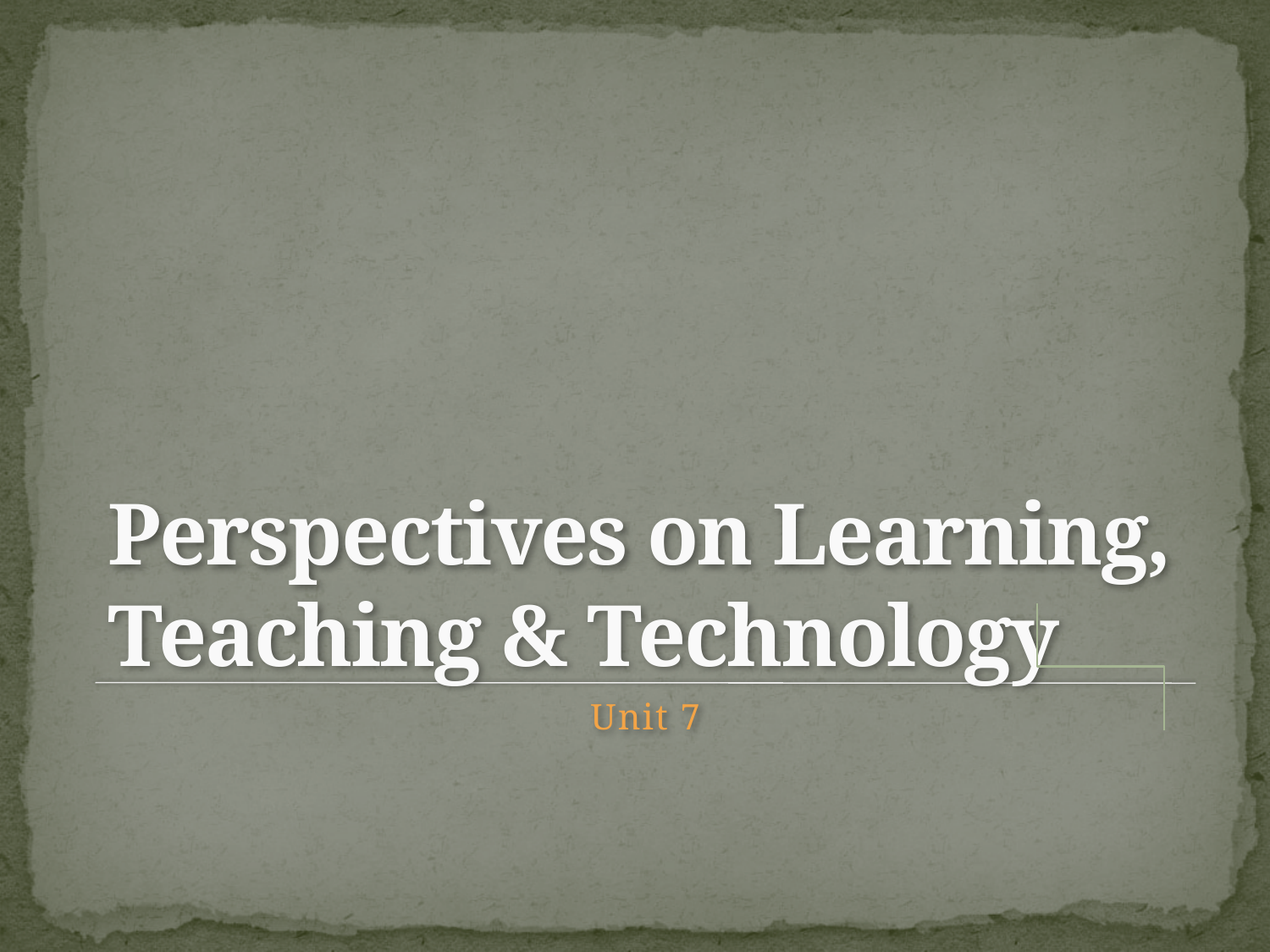

# Perspectives on Learning, Teaching & Technology
Unit 7